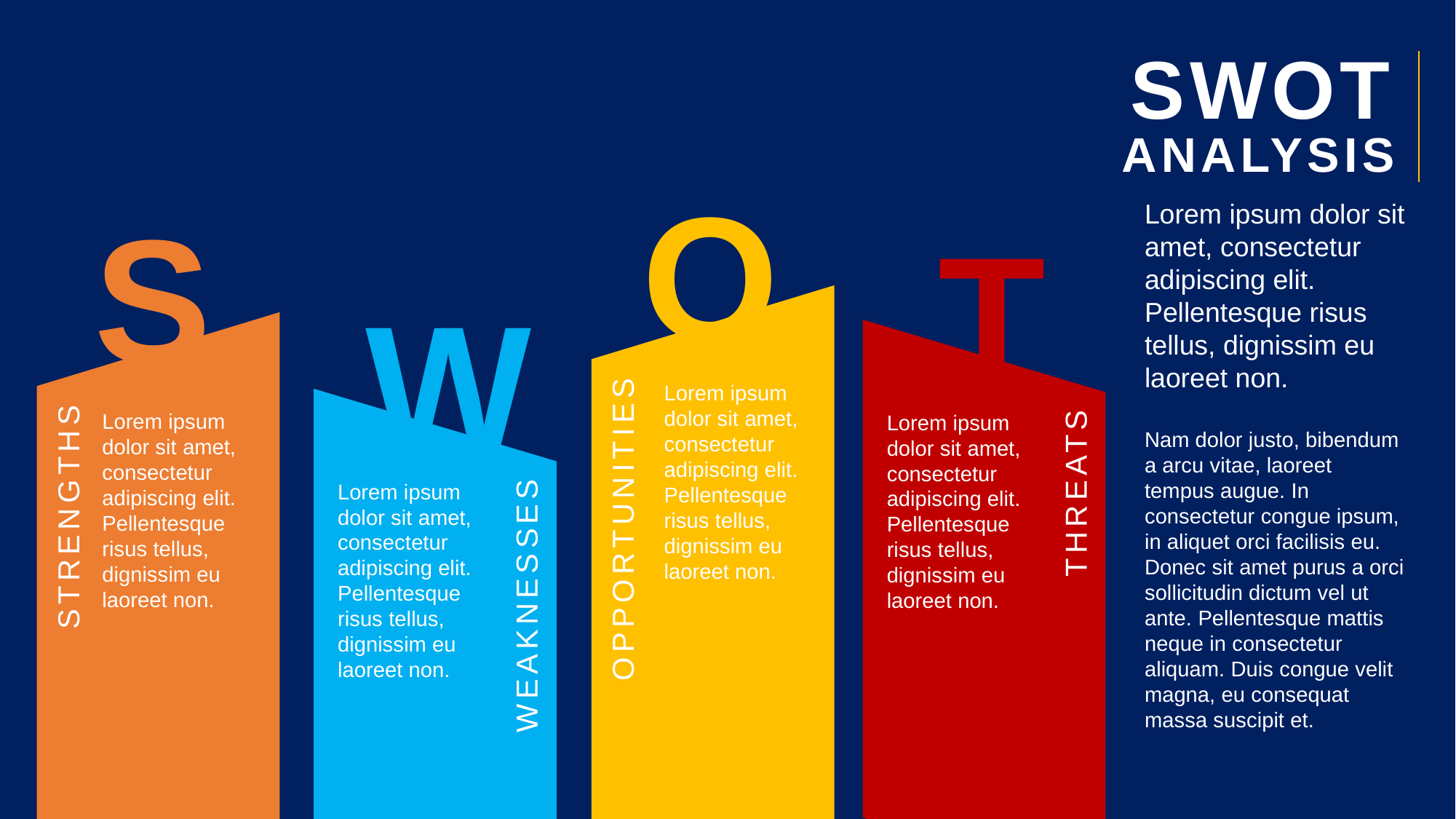

SWOT ANALYSIS
O
S
T
W
Lorem ipsum dolor sit amet, consectetur adipiscing elit. Pellentesque risus tellus, dignissim eu laoreet non.
Lorem ipsum dolor sit amet, consectetur adipiscing elit. Pellentesque risus tellus, dignissim eu laoreet non.
Lorem ipsum dolor sit amet, consectetur adipiscing elit. Pellentesque risus tellus, dignissim eu laoreet non.
Lorem ipsum dolor sit amet, consectetur adipiscing elit. Pellentesque risus tellus, dignissim eu laoreet non.

OPPORTUNITIES
STRENGTHS
THREATS
WEAKNESSES
Lorem ipsum dolor sit amet, consectetur adipiscing elit. Pellentesque risus tellus, dignissim eu laoreet non.

Nam dolor justo, bibendum a arcu vitae, laoreet tempus augue. In consectetur congue ipsum, in aliquet orci facilisis eu. Donec sit amet purus a orci sollicitudin dictum vel ut ante. Pellentesque mattis neque in consectetur aliquam. Duis congue velit magna, eu consequat massa suscipit et.